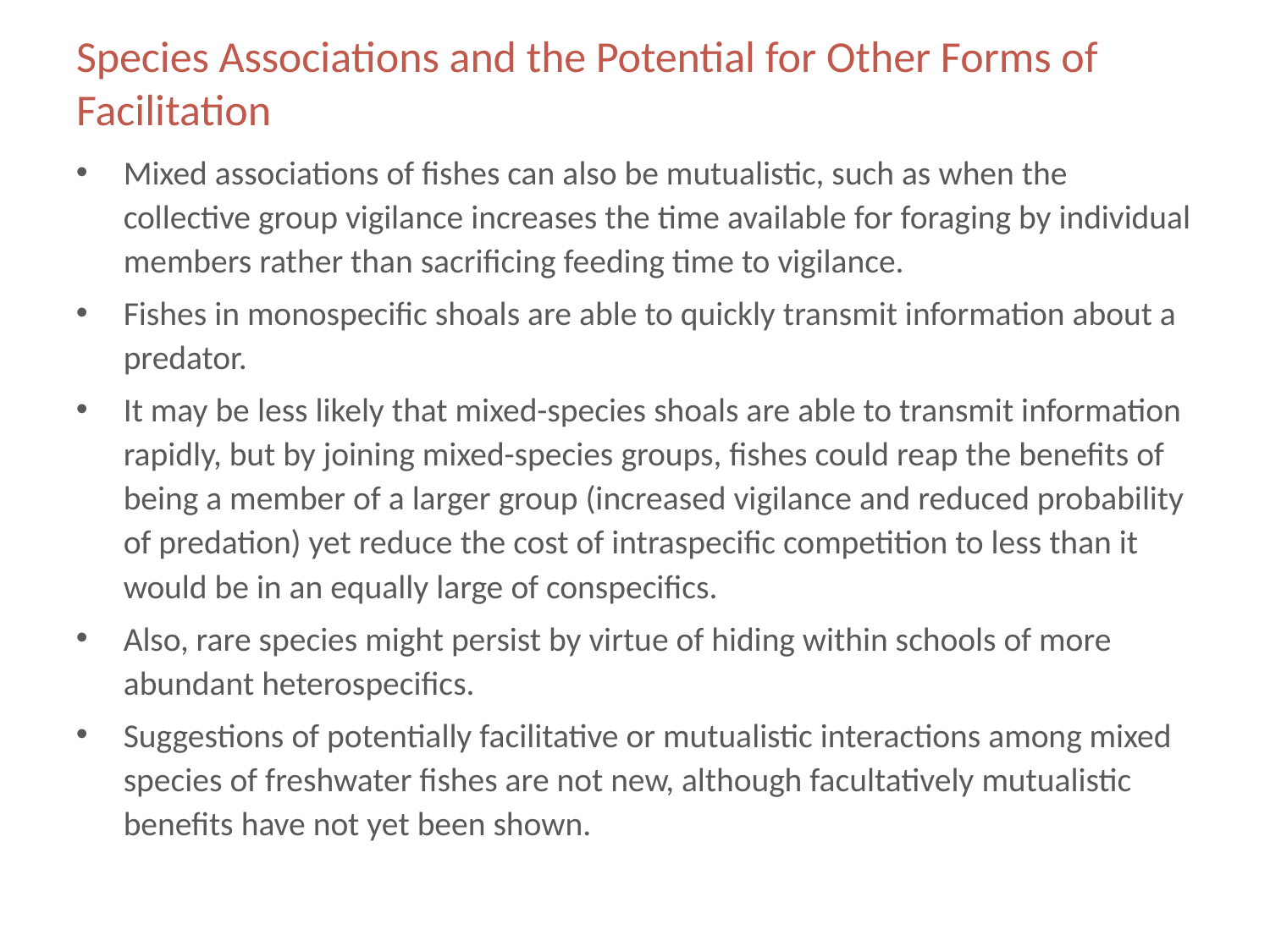

# Species Associations and the Potential for Other Forms of Facilitation
Mixed associations of fishes can also be mutualistic, such as when the collective group vigilance increases the time available for foraging by individual members rather than sacrificing feeding time to vigilance.
Fishes in monospecific shoals are able to quickly transmit information about a predator.
It may be less likely that mixed-species shoals are able to transmit information rapidly, but by joining mixed-species groups, fishes could reap the benefits of being a member of a larger group (increased vigilance and reduced probability of predation) yet reduce the cost of intraspecific competition to less than it would be in an equally large of conspecifics.
Also, rare species might persist by virtue of hiding within schools of more abundant heterospecifics.
Suggestions of potentially facilitative or mutualistic interactions among mixed species of freshwater fishes are not new, although facultatively mutualistic benefits have not yet been shown.